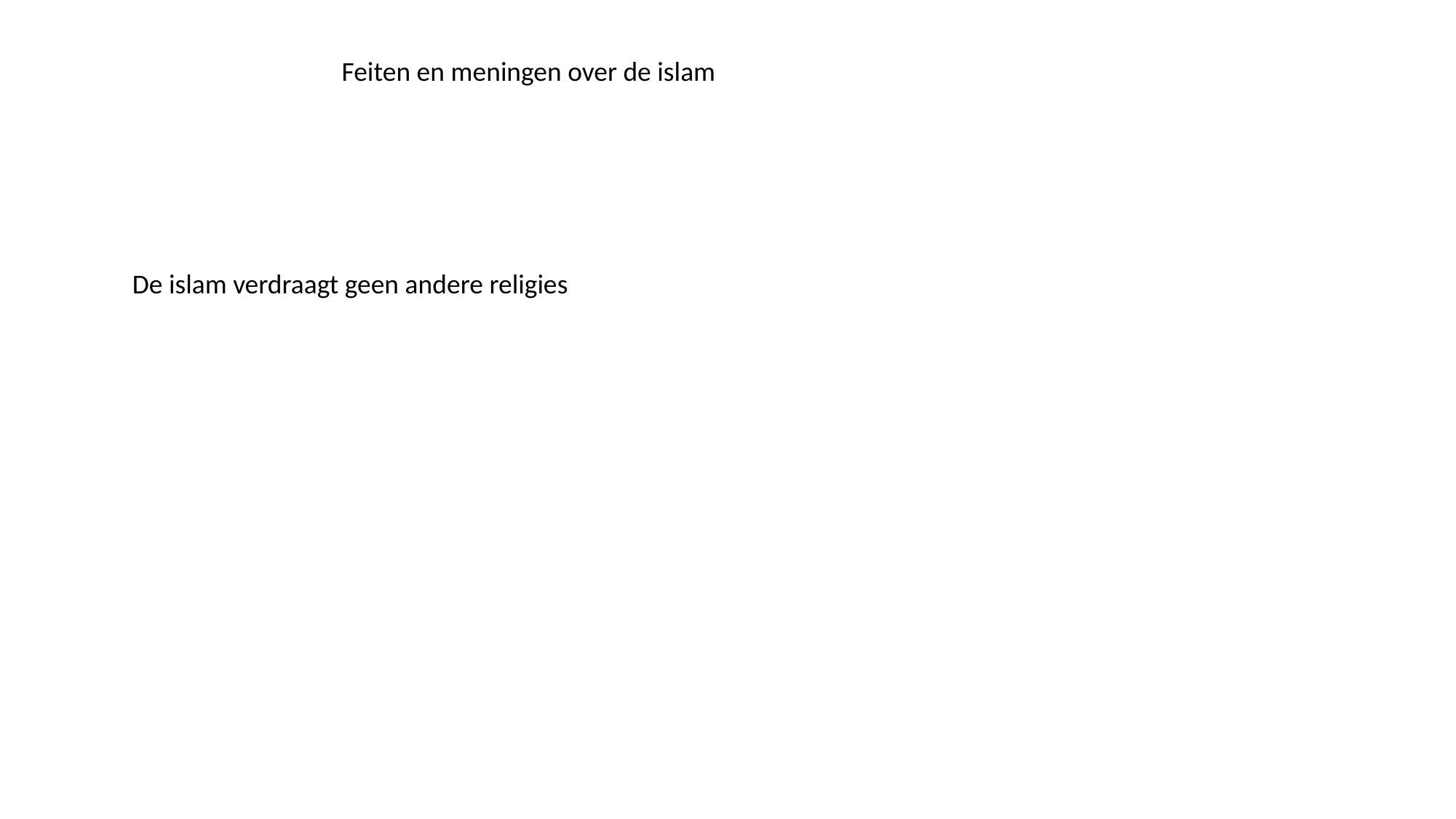

Feiten en meningen over de islam
De islam verdraagt geen andere religies